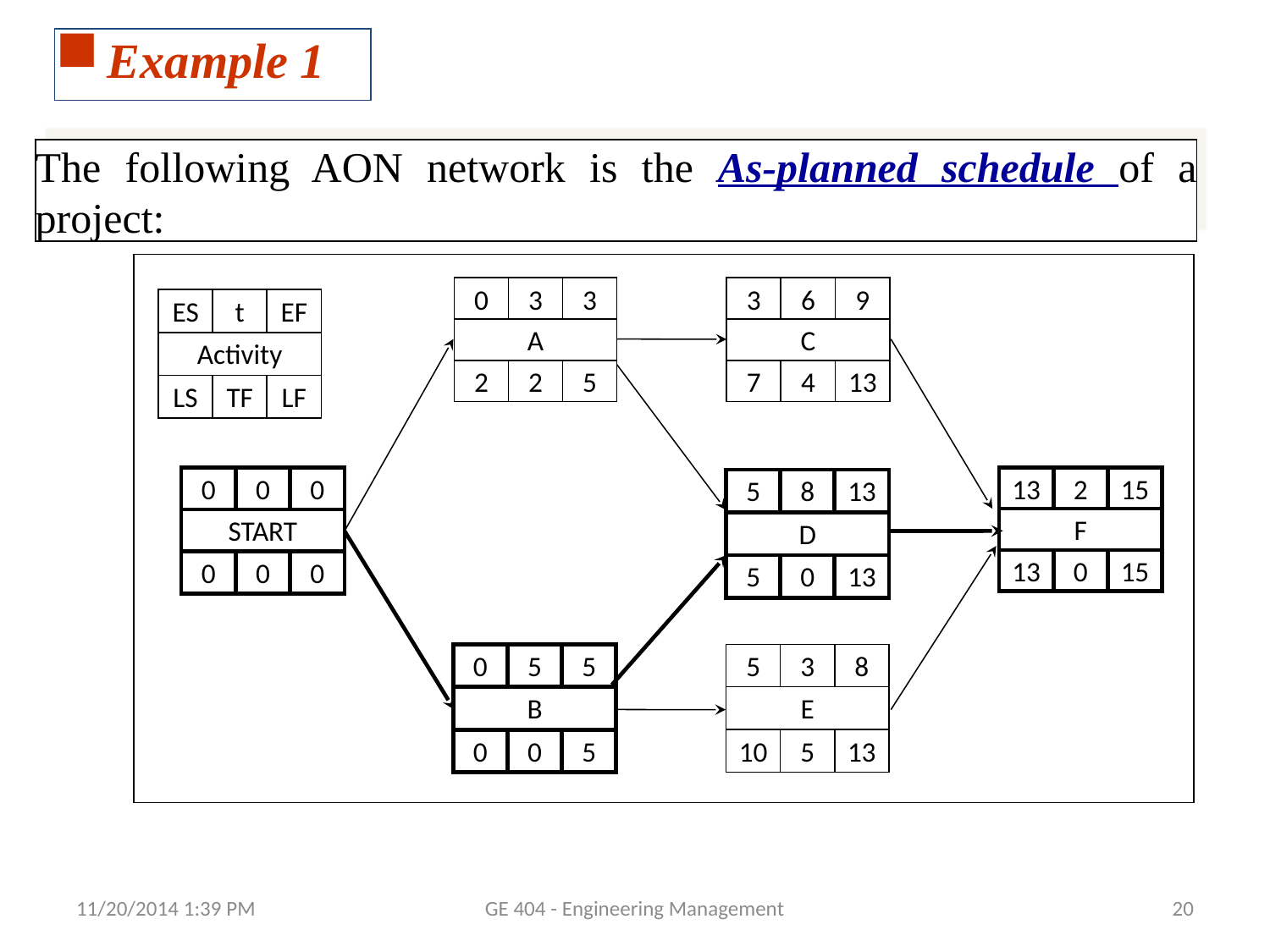

Example 1
The following AON network is the As-planned schedule of a project:

0
3
3
A
2
2
5
3
6
9
C
7
4
13
ES
t
EF
Activity
LS
TF
LF

13
2
15
F
13
0
15
0
0
0
START
0
0
0
5
8
13
D
5
0
13

0
5
5
B
0
0
5
5
3
8
E
10
5
13

11/20/2014 1:39 PM
GE 404 - Engineering Management
20